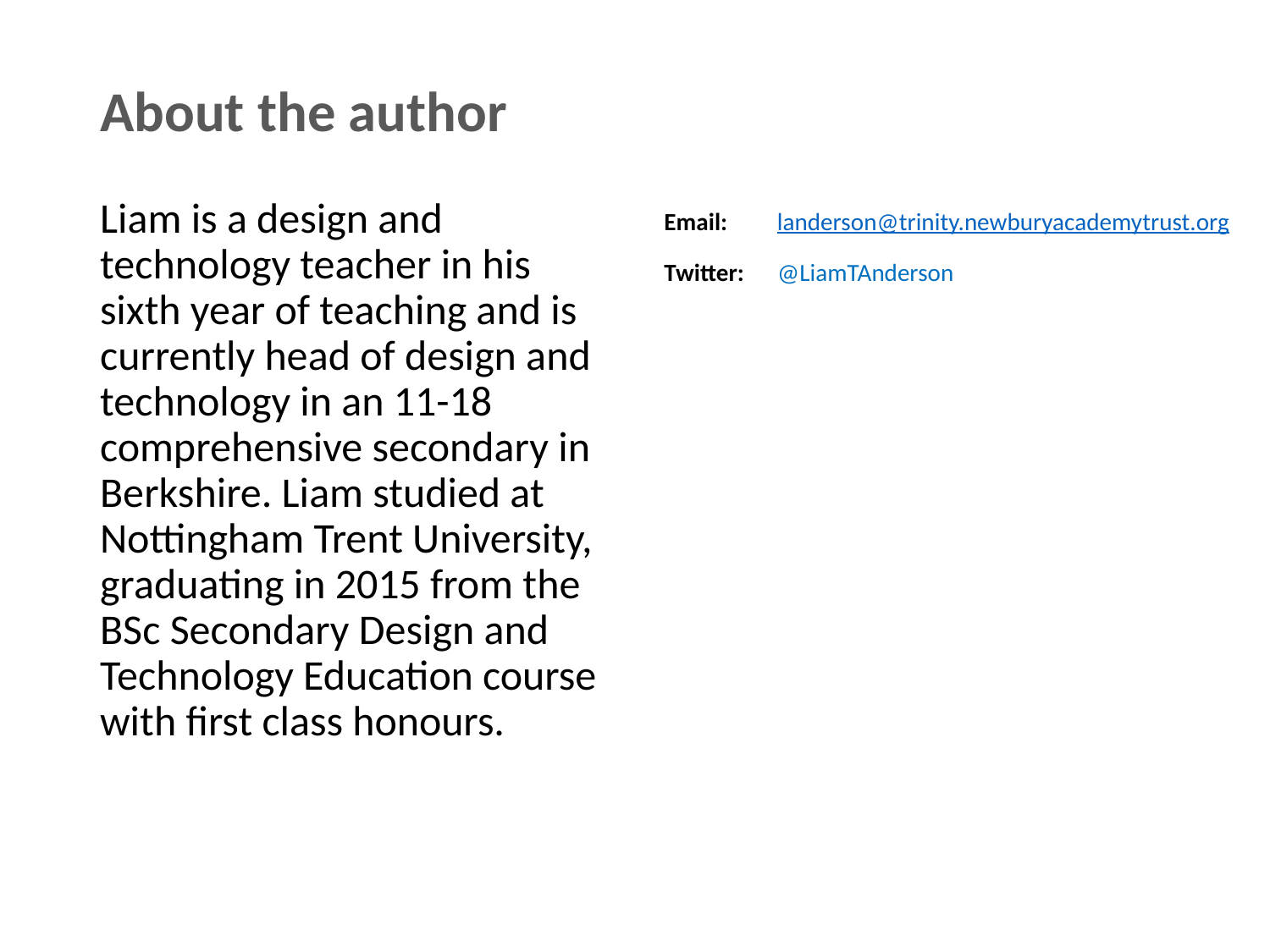

# About the author
Liam is a design and technology teacher in his sixth year of teaching and is currently head of design and technology in an 11-18 comprehensive secondary in Berkshire. Liam studied at Nottingham Trent University, graduating in 2015 from the BSc Secondary Design and Technology Education course with first class honours.

Email:         landerson@trinity.newburyacademytrust.org
Twitter:      @LiamTAnderson